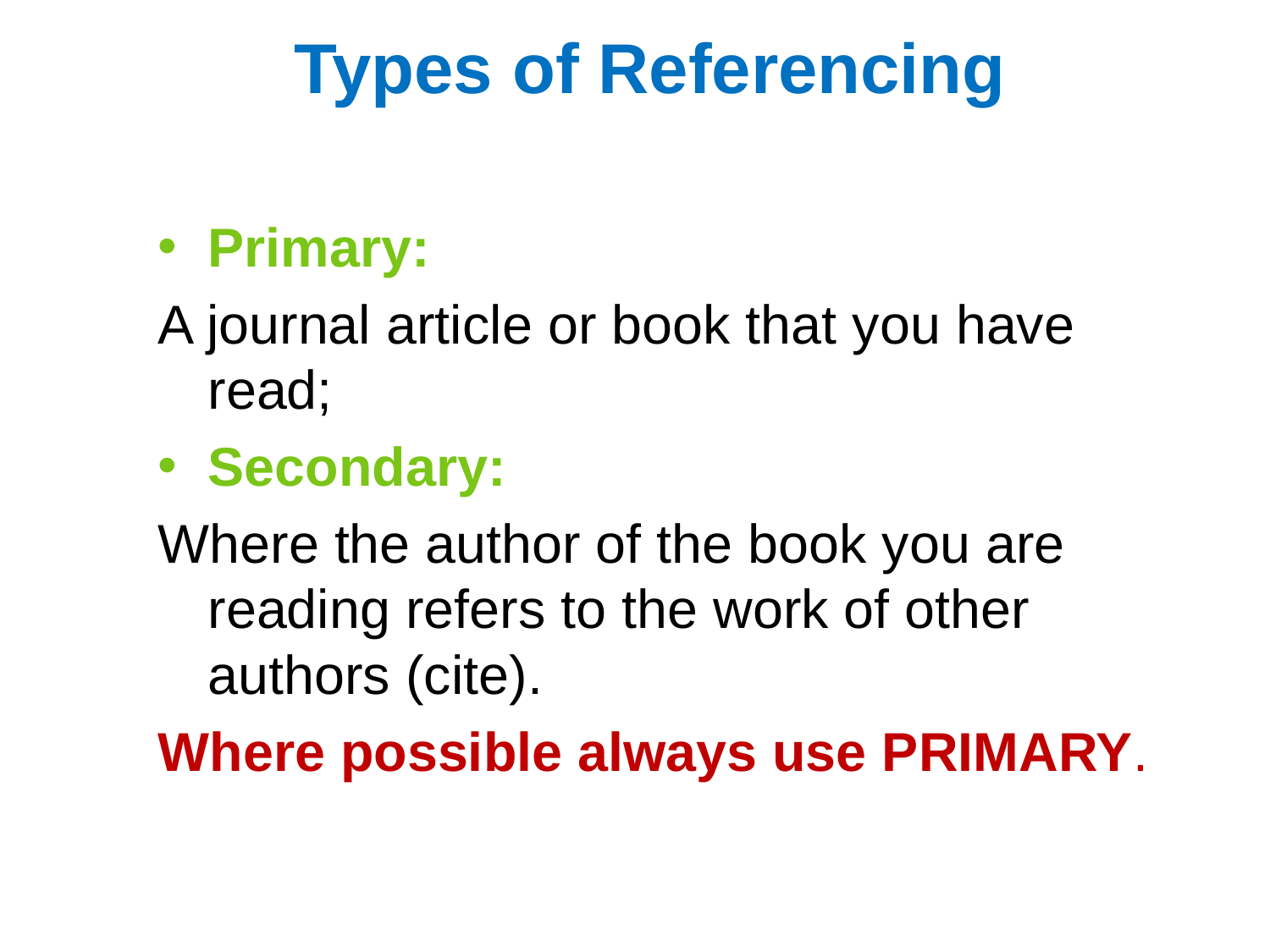

Types of Referencing
Primary:
A journal article or book that you have read;
Secondary:
Where the author of the book you are reading refers to the work of other authors (cite).
Where possible always use PRIMARY.